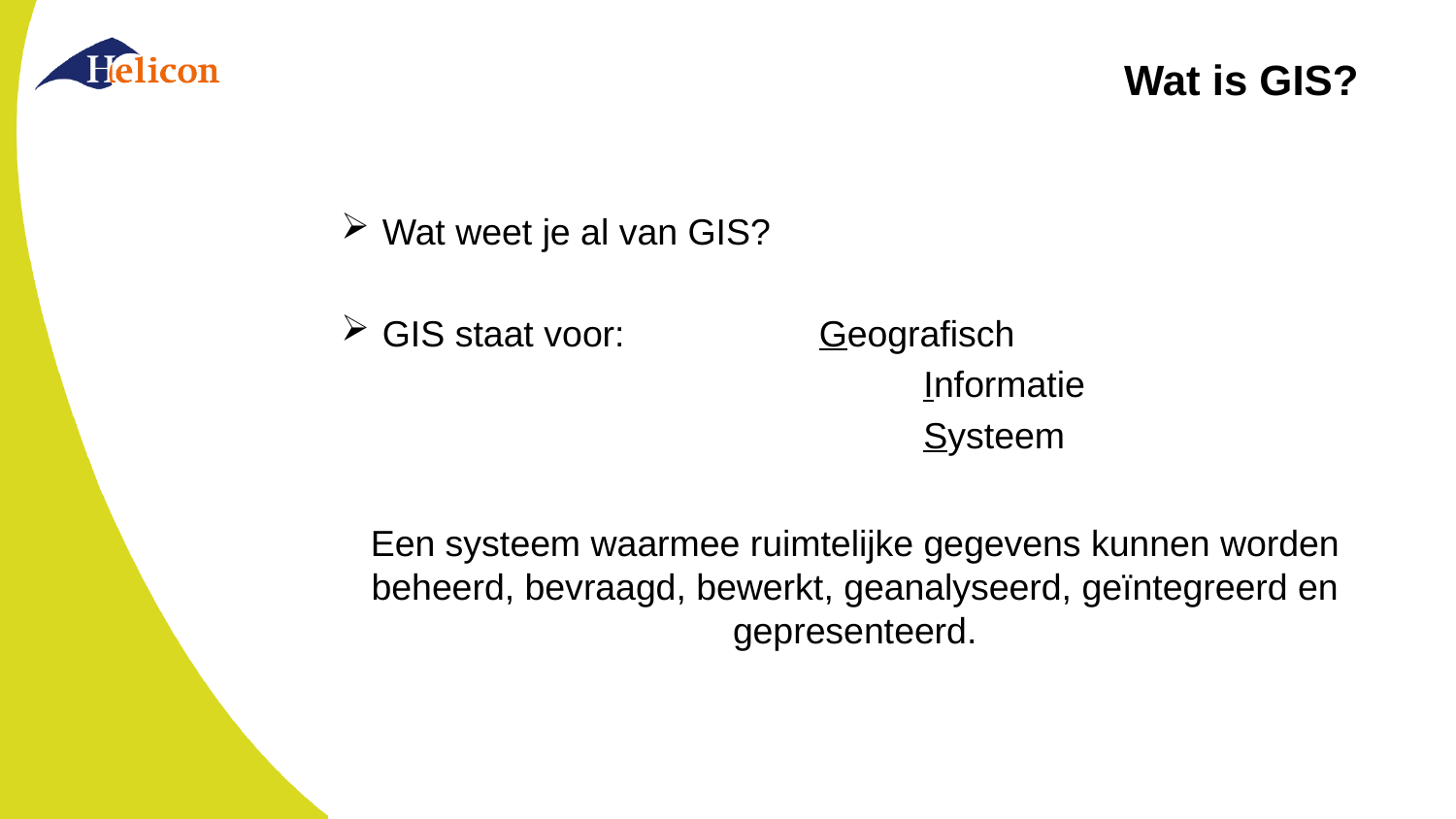

# Wat is GIS?

Wat weet je al van GIS?

GIS staat voor:		Geografisch
				Informatie
				Systeem

Een systeem waarmee ruimtelijke gegevens kunnen worden beheerd, bevraagd, bewerkt, geanalyseerd, geïntegreerd en gepresenteerd.